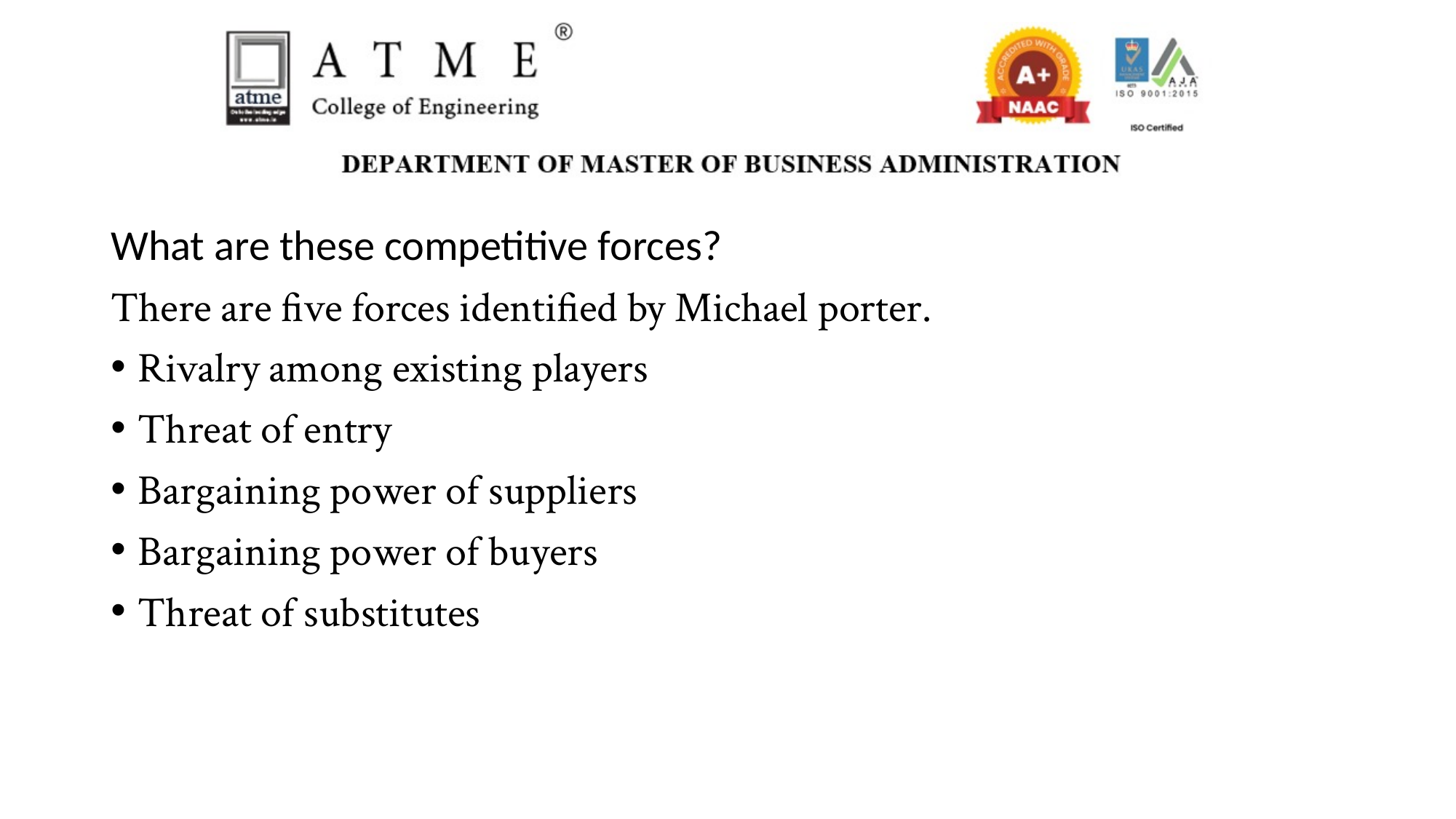

What are these competitive forces?
There are five forces identified by Michael porter.
Rivalry among existing players
Threat of entry
Bargaining power of suppliers
Bargaining power of buyers
Threat of substitutes